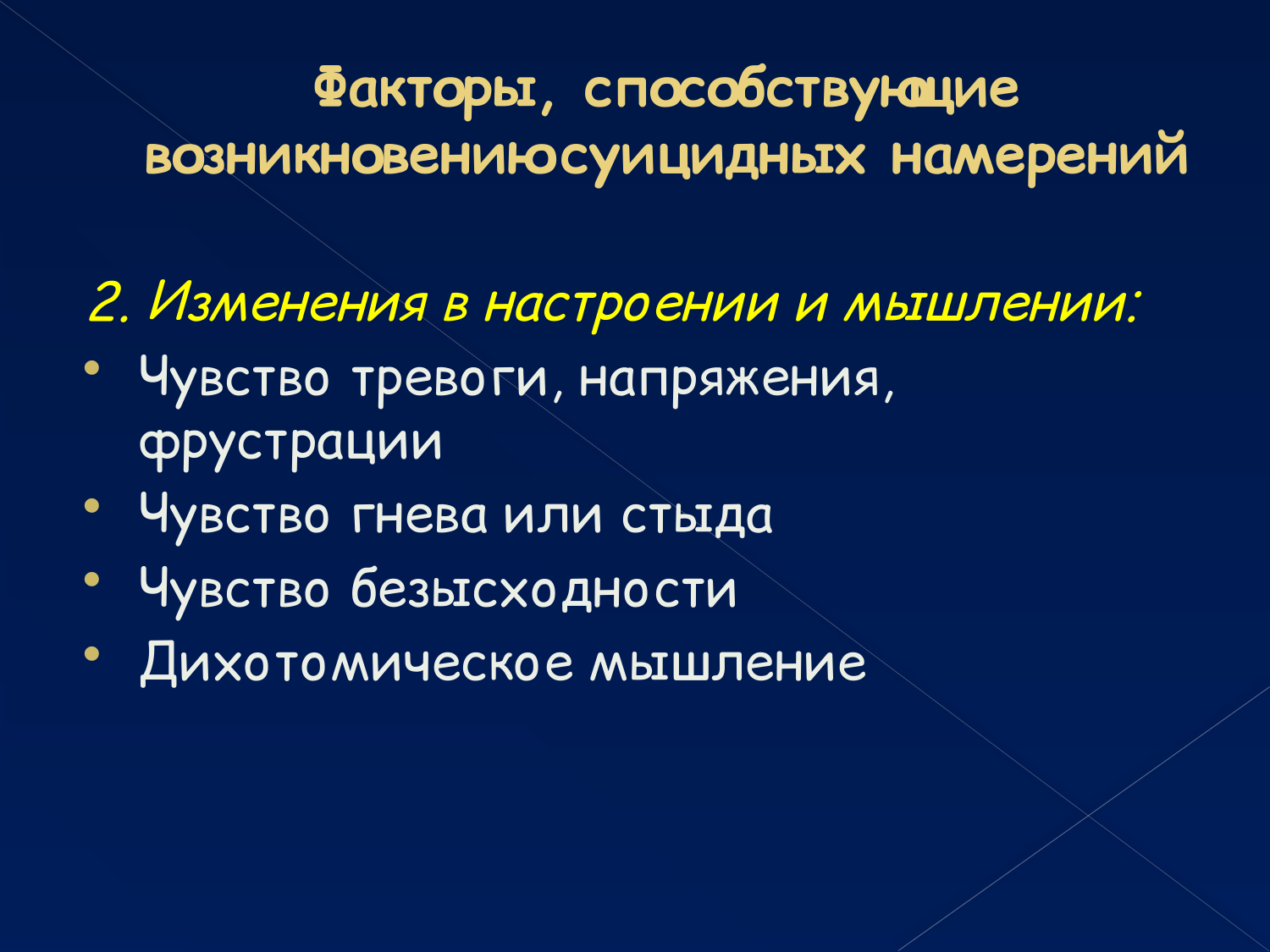

# Факторы, способствующие возникновению суицидных намерений
2. Изменения в настроении и мышлении:
Чувство тревоги, напряжения, фрустрации
Чувство гнева или стыда
Чувство безысходности
Дихотомическое мышление